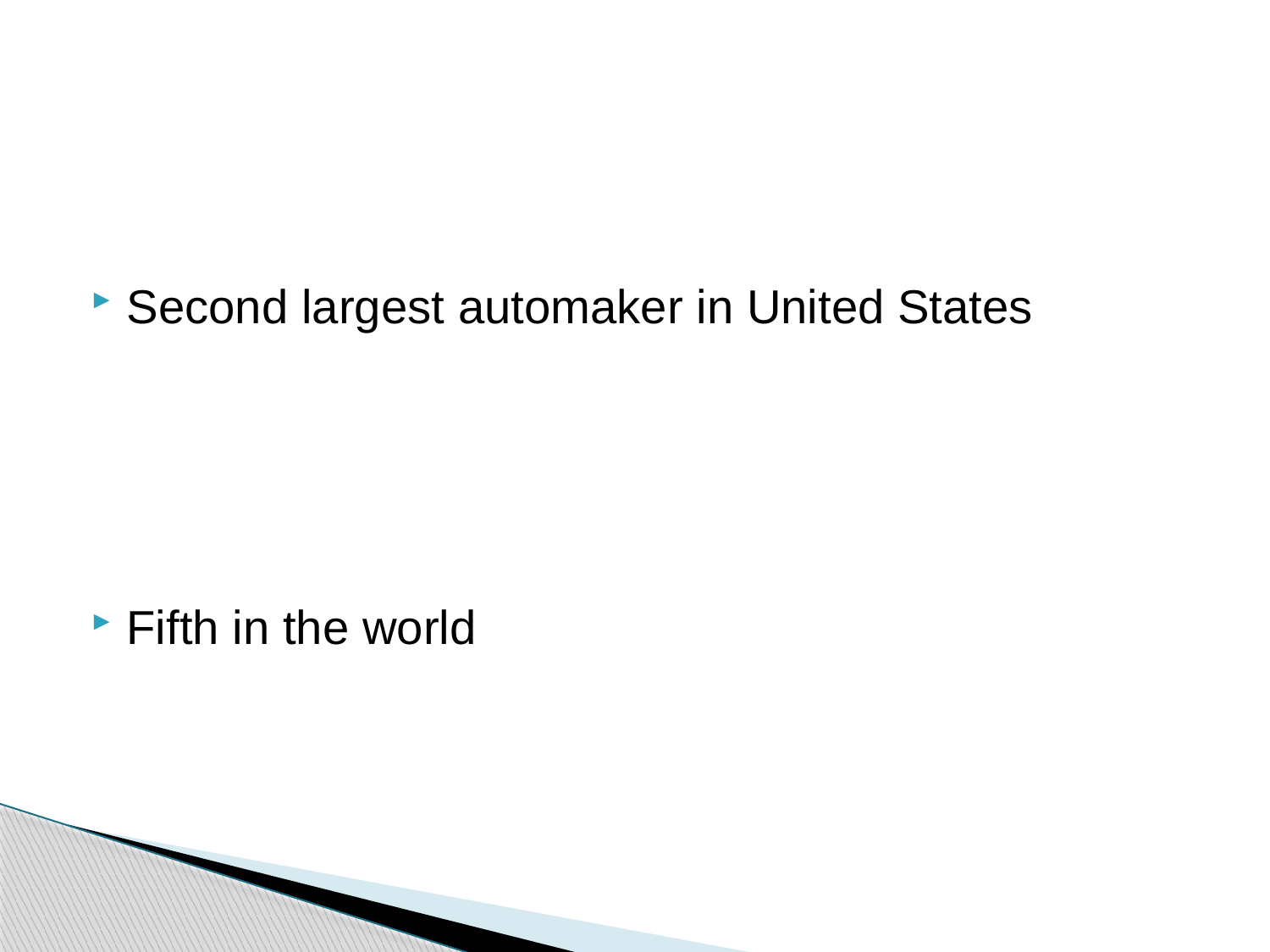

#

Second largest automaker in United States

Fifth in the world